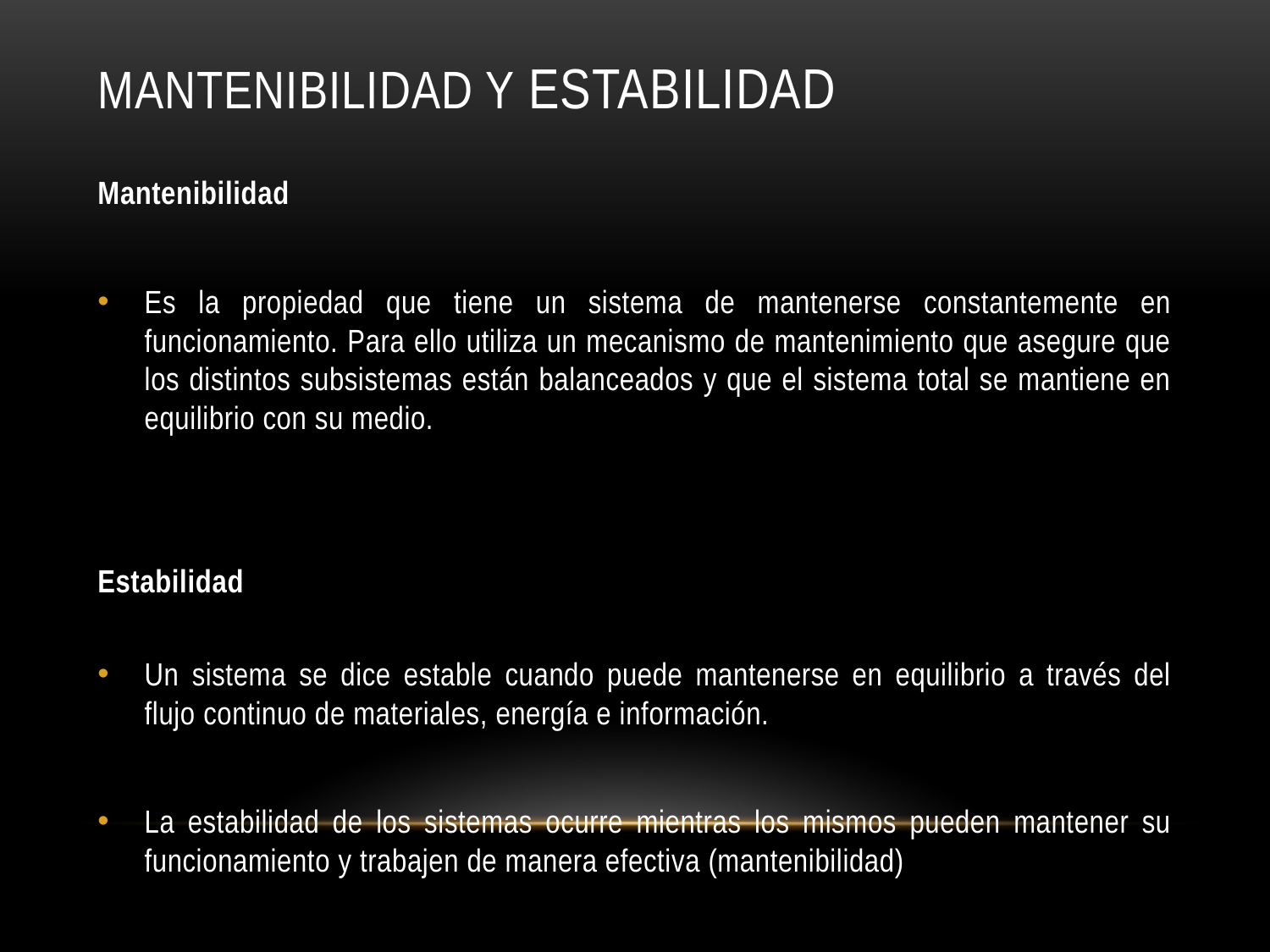

# Mantenibilidad y Estabilidad
Mantenibilidad

Es la propiedad que tiene un sistema de mantenerse constantemente en funcionamiento. Para ello utiliza un mecanismo de mantenimiento que asegure que los distintos subsistemas están balanceados y que el sistema total se mantiene en equilibrio con su medio.

Estabilidad
Un sistema se dice estable cuando puede mantenerse en equilibrio a través del flujo continuo de materiales, energía e información.

La estabilidad de los sistemas ocurre mientras los mismos pueden mantener su funcionamiento y trabajen de manera efectiva (mantenibilidad)